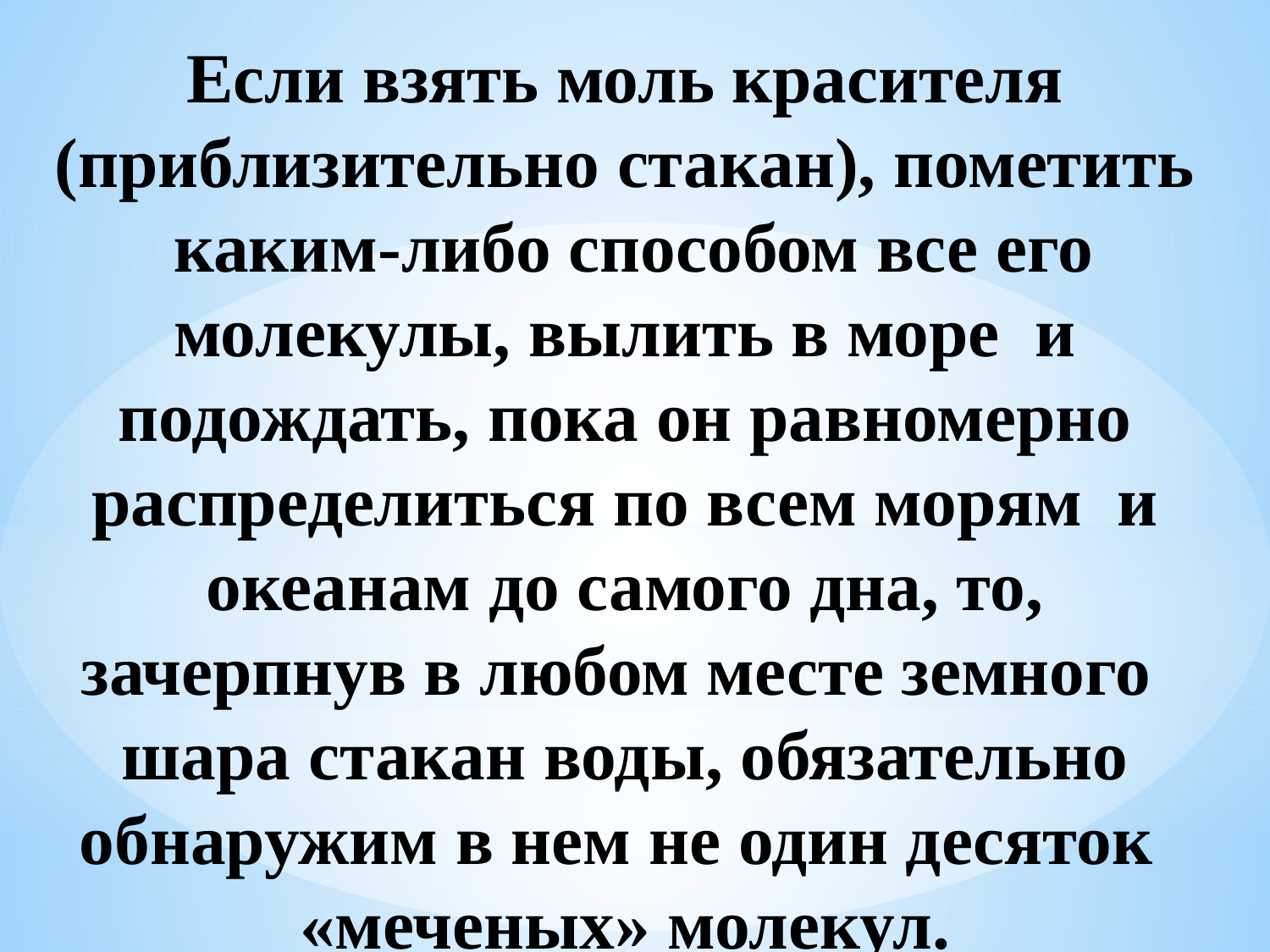

# Если взять моль красителя (приблизительно стакан), пометить  каким-либо способом все его молекулы, вылить в море  и подождать, пока он равномерно распределиться по всем морям  и океанам до самого дна, то, зачерпнув в любом месте земного  шара стакан воды, обязательно обнаружим в нем не один десяток  «меченых» молекул.